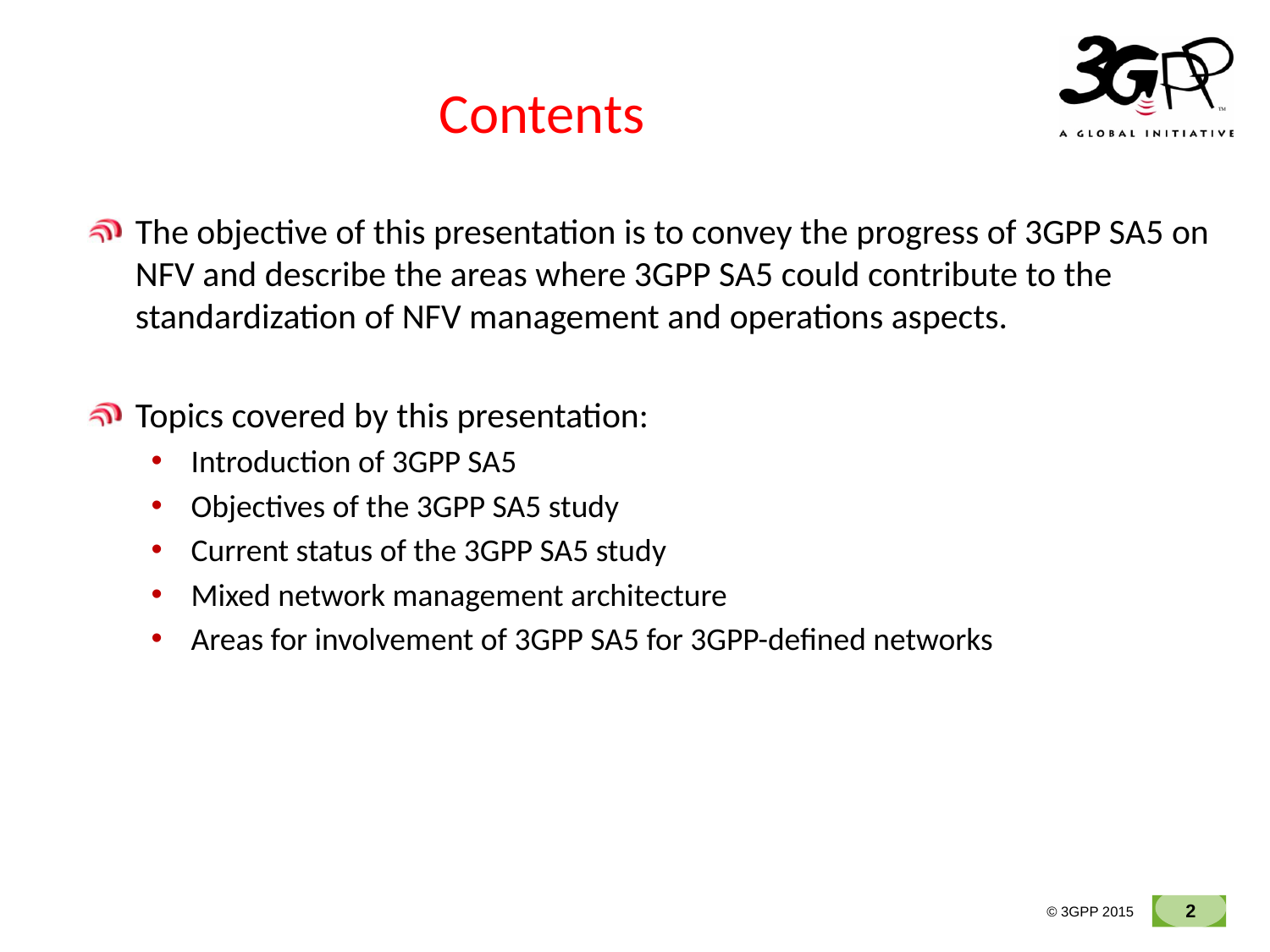

# Contents

The objective of this presentation is to convey the progress of 3GPP SA5 on NFV and describe the areas where 3GPP SA5 could contribute to the standardization of NFV management and operations aspects.

Topics covered by this presentation:
Introduction of 3GPP SA5
Objectives of the 3GPP SA5 study
Current status of the 3GPP SA5 study
Mixed network management architecture
Areas for involvement of 3GPP SA5 for 3GPP-defined networks